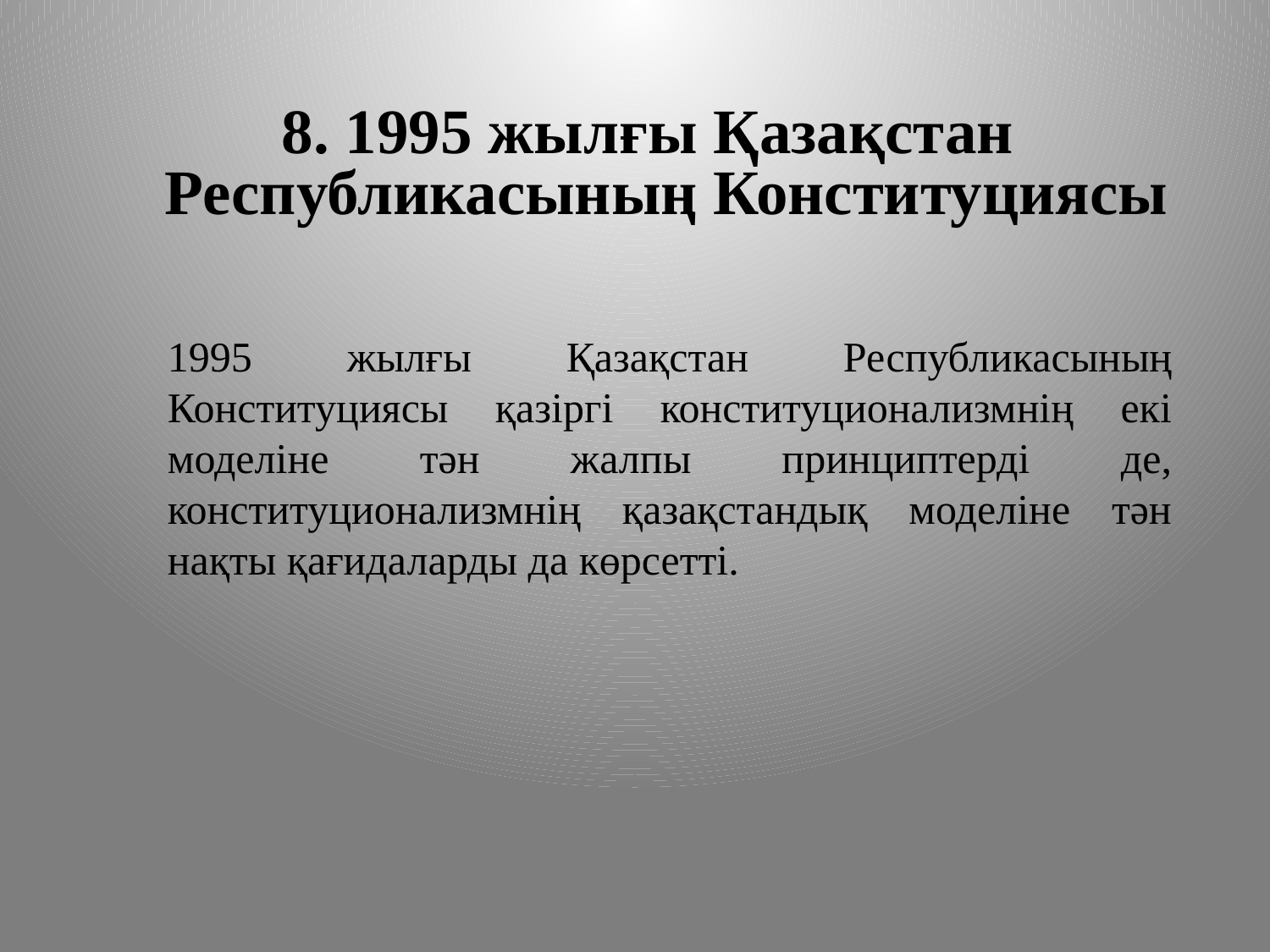

# 8. 1995 жылғы Қазақстан Республикасының Конституциясы
1995 жылғы Қазақстан Республикасының Конституциясы қазіргі конституционализмнің екі моделіне тән жалпы принциптерді де, конституционализмнің қазақстандық моделіне тән нақты қағидаларды да көрсетті.